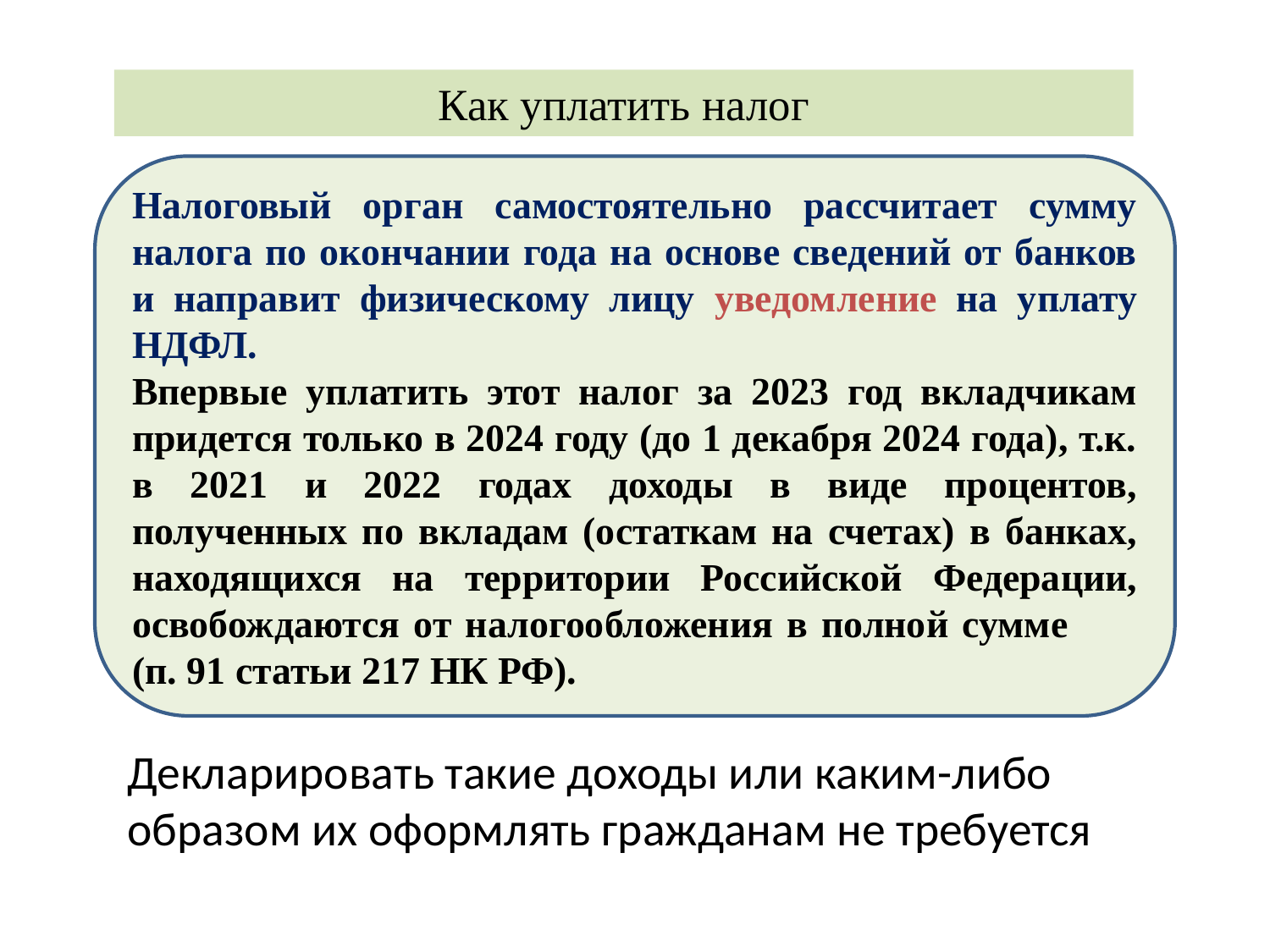

# Как уплатить налог

Налоговый орган самостоятельно рассчитает сумму налога по окончании года на основе сведений от банков и направит физическому лицу уведомление на уплату НДФЛ.
Впервые уплатить этот налог за 2023 год вкладчикам придется только в 2024 году (до 1 декабря 2024 года), т.к. в 2021 и 2022 годах доходы в виде процентов, полученных по вкладам (остаткам на счетах) в банках, находящихся на территории Российской Федерации, освобождаются от налогообложения в полной сумме      (п. 91 статьи 217 НК РФ).

Декларировать такие доходы или каким-либо образом их оформлять гражданам не требуется
20